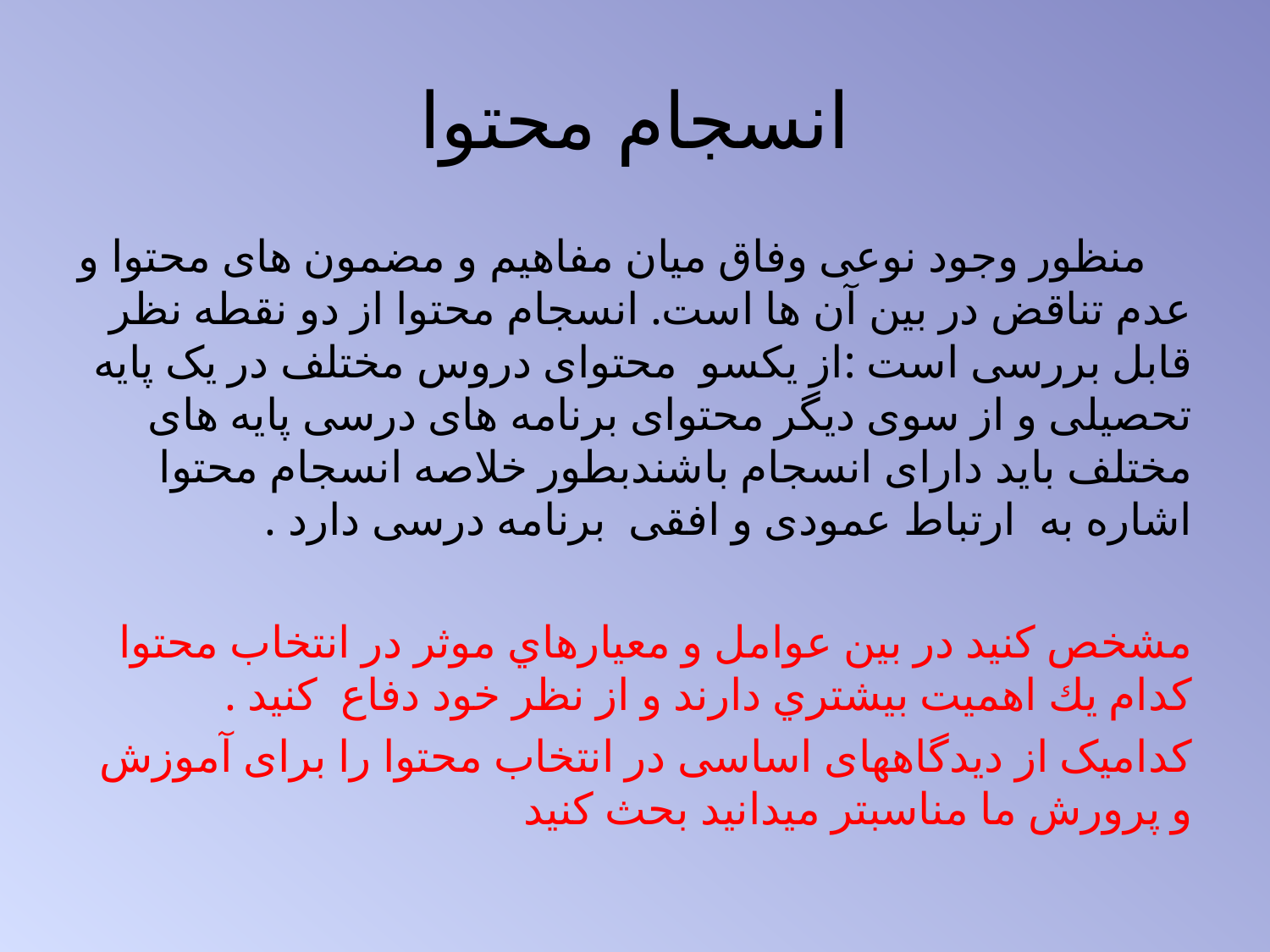

# انسجام محتوا
    منظور وجود نوعی وفاق میان مفاهیم و مضمون های محتوا و عدم تناقض در بین آن ها است. انسجام محتوا از دو نقطه نظر قابل بررسی است :از یکسو  محتوای دروس مختلف در یک پایه تحصیلی و از سوی دیگر محتوای برنامه های درسی پایه های مختلف باید دارای انسجام باشندبطور خلاصه انسجام محتوا اشاره به  ارتباط عمودی و افقی  برنامه درسی دارد .

مشخص كنيد در بين عوامل و معيارهاي موثر در انتخاب محتوا كدام يك اهميت بيشتري دارند و از نظر خود دفاع  كنيد .
کدامیک از دیدگاههای اساسی در انتخاب محتوا را برای آموزش و پرورش ما مناسبتر میدانید بحث کنید